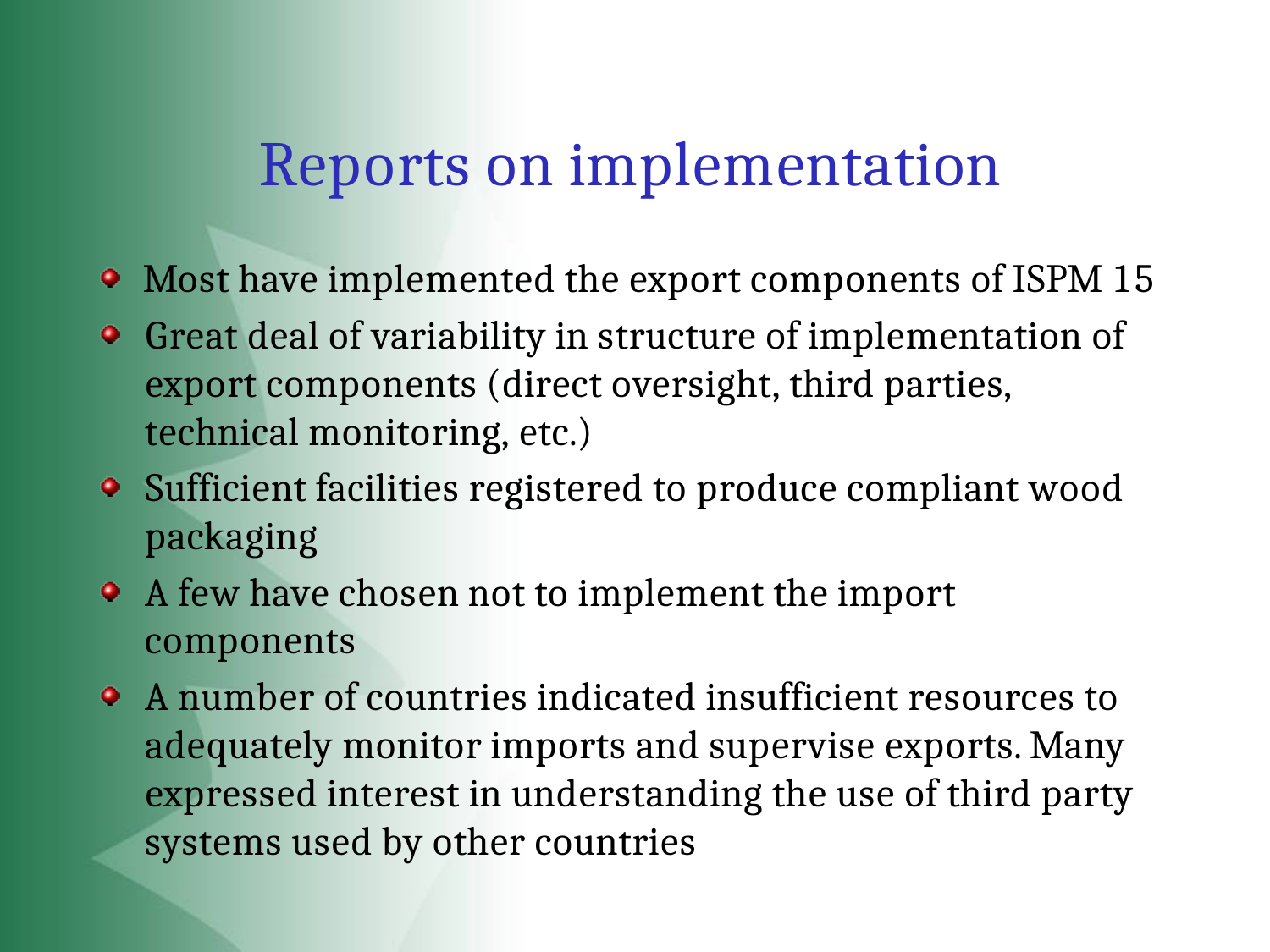

# Reports on implementation
Most have implemented the export components of ISPM 15
Great deal of variability in structure of implementation of export components (direct oversight, third parties, technical monitoring, etc.)
Sufficient facilities registered to produce compliant wood packaging
A few have chosen not to implement the import components
A number of countries indicated insufficient resources to adequately monitor imports and supervise exports. Many expressed interest in understanding the use of third party systems used by other countries